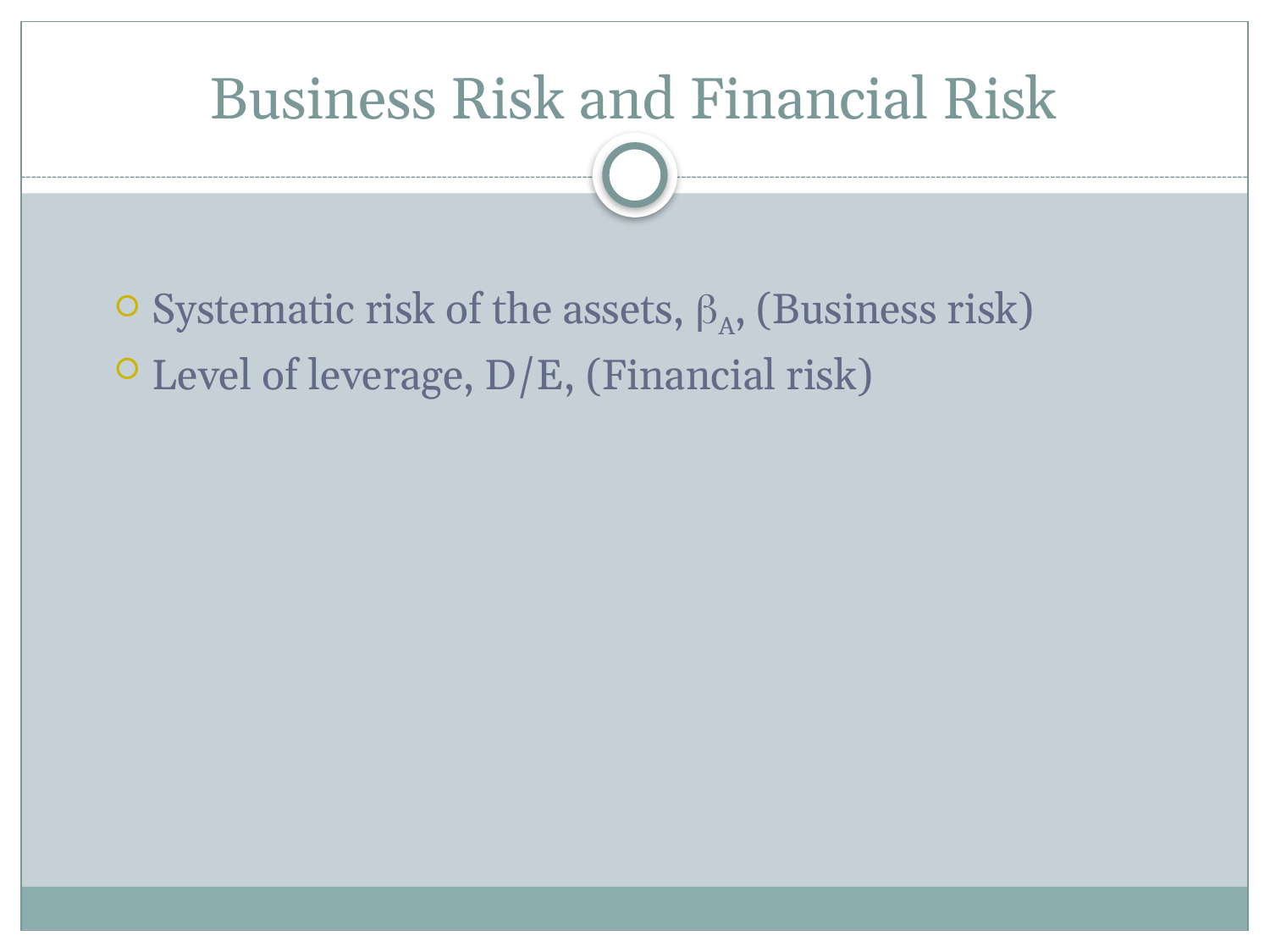

# Business Risk and Financial Risk
Systematic risk of the assets, βA, (Business risk)
Level of leverage, D/E, (Financial risk)